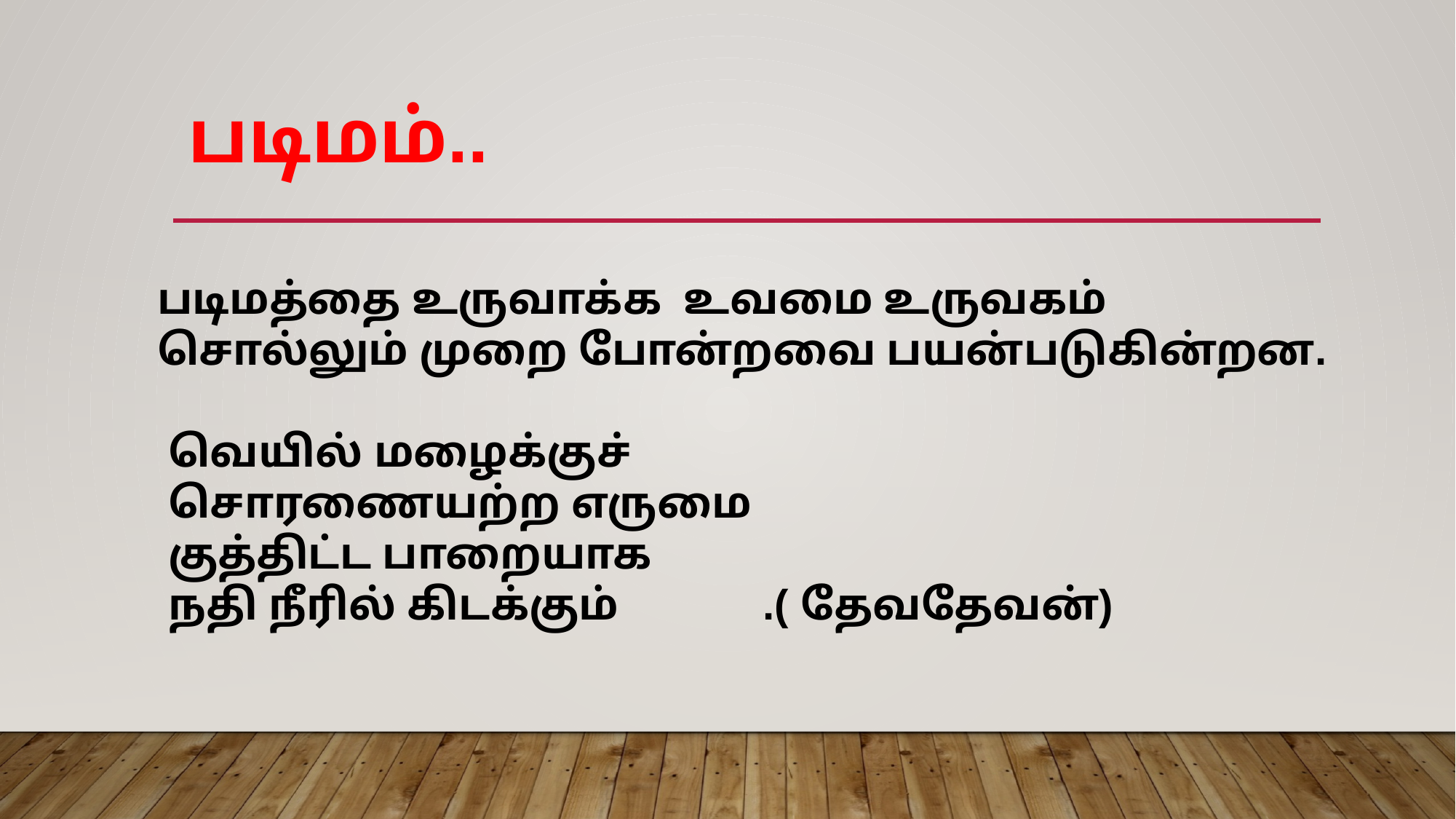

படிமம்..
#
படிமத்தை உருவாக்க  உவமை உருவகம் சொல்லும் முறை போன்றவை பயன்படுகின்றன.

 வெயில் மழைக்குச்
 சொரணையற்ற எருமை
 குத்திட்ட பாறையாக
 நதி நீரில் கிடக்கும்             .( தேவதேவன்)